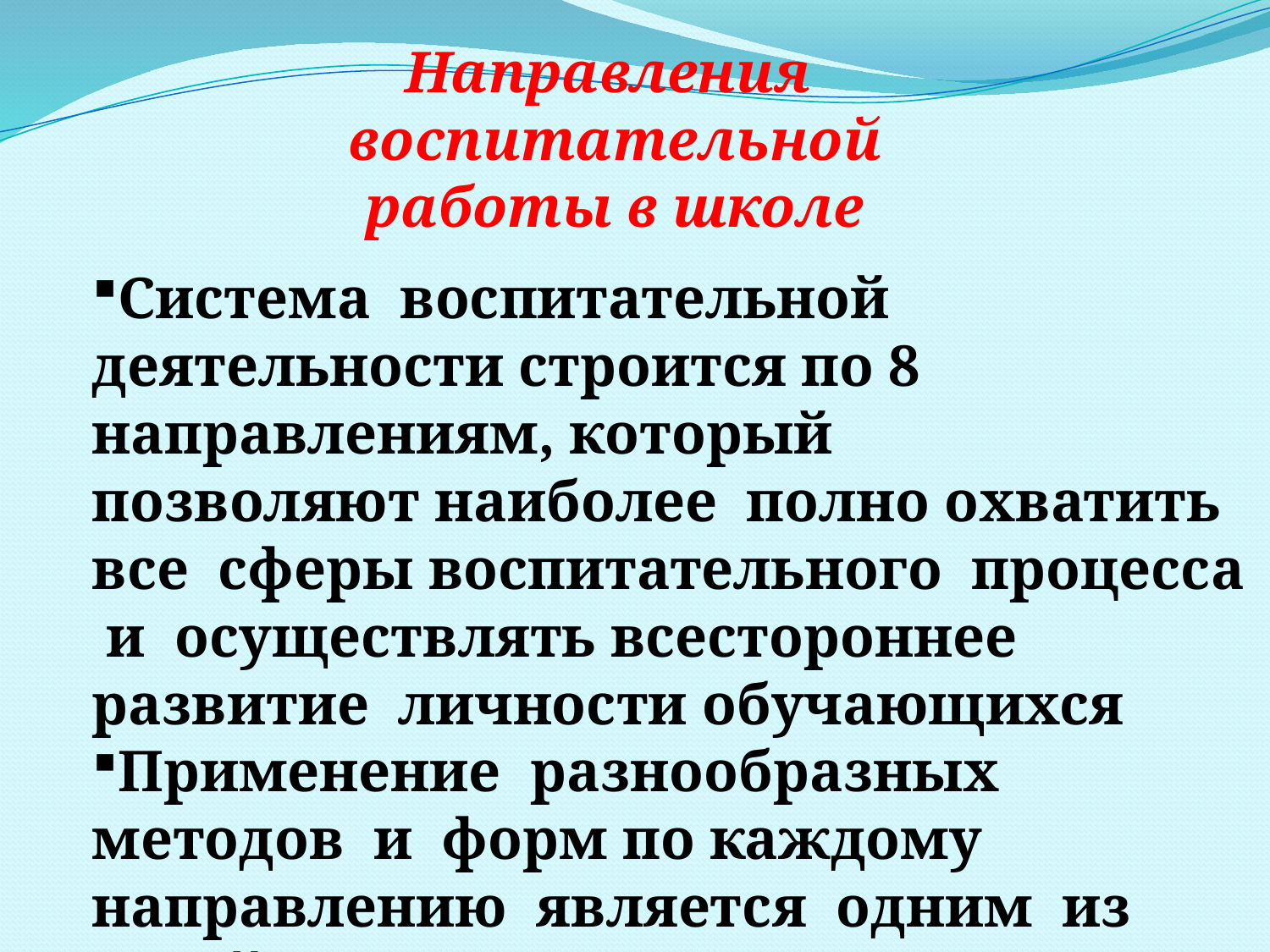

Направления  воспитательной работы в школе
Система  воспитательной  деятельности строится по 8 направлениям, который
позволяют наиболее  полно охватить  все  сферы воспитательного  процесса  и  осуществлять всестороннее  развитие  личности обучающихся
Применение  разнообразных  методов  и  форм по каждому направлению  является  одним  из путей  активизации  и  интенсификации воспитания